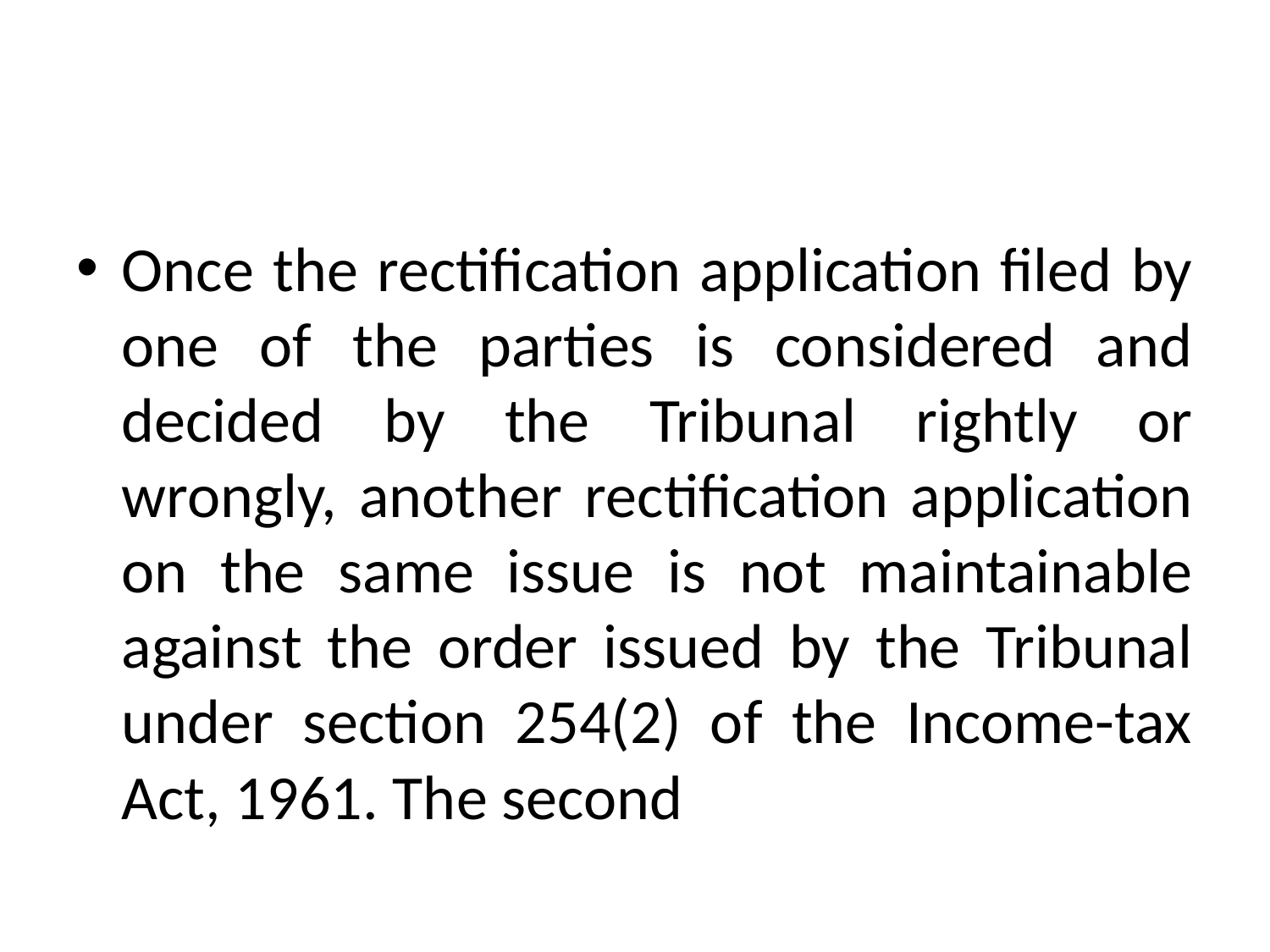

#
Once the rectification application filed by one of the parties is considered and decided by the Tribunal rightly or wrongly, another rectification application on the same issue is not maintainable against the order issued by the Tribunal under section 254(2) of the Income-tax Act, 1961. The second